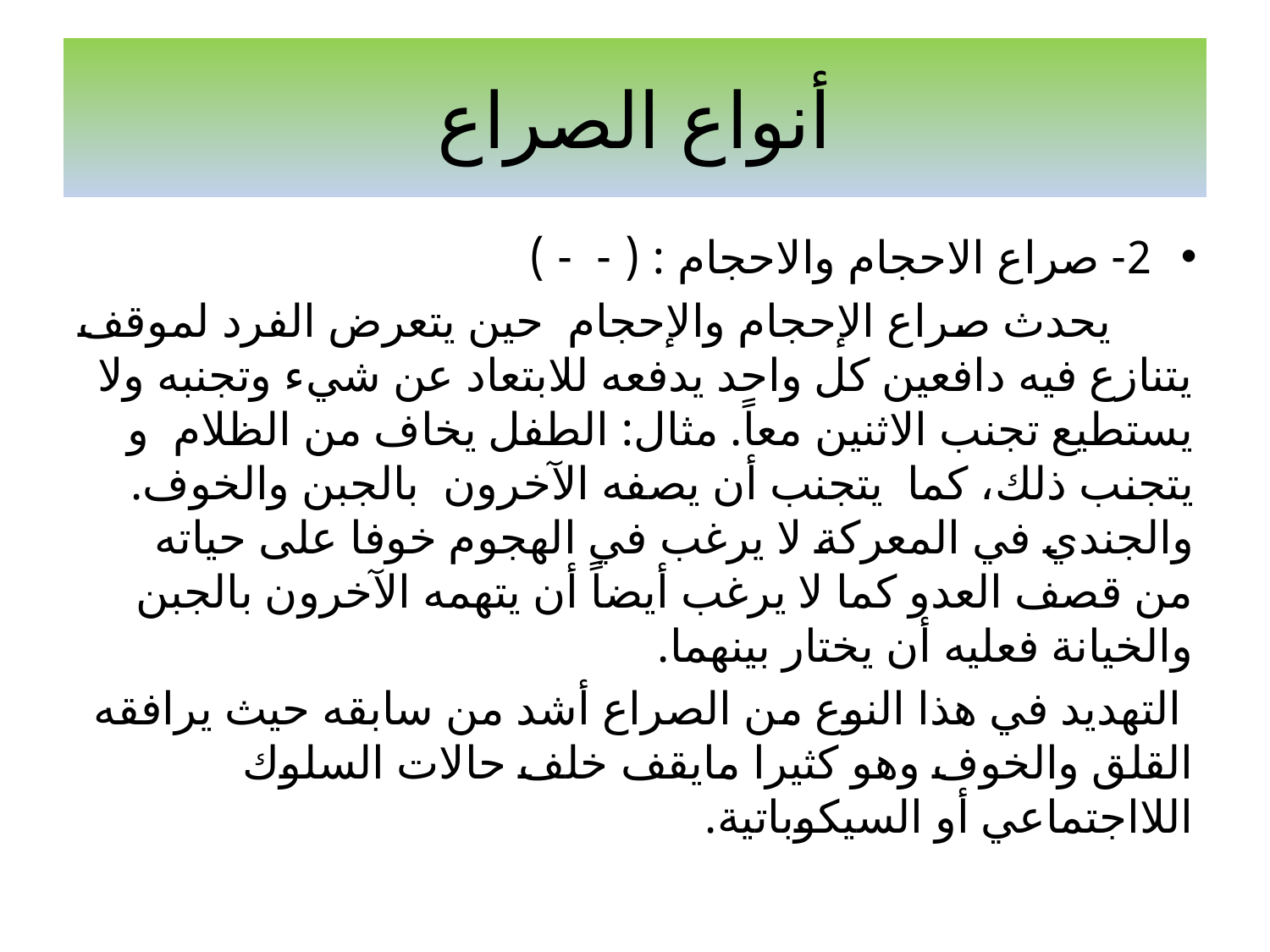

# أنواع الصراع
2- صراع الاحجام والاحجام : ( -  - )
       يحدث صراع الإحجام والإحجام  حين يتعرض الفرد لموقف يتنازع فيه دافعين كل واحد يدفعه للابتعاد عن شيء وتجنبه ولا يستطيع تجنب الاثنين معاً. مثال: الطفل يخاف من الظلام  و يتجنب ذلك، كما  يتجنب أن يصفه الآخرون  بالجبن والخوف.  والجندي في المعركة لا يرغب في الهجوم خوفا على حياته  من قصف العدو كما لا يرغب أيضاً أن يتهمه الآخرون بالجبن والخيانة فعليه أن يختار بينهما.
 التهديد في هذا النوع من الصراع أشد من سابقه حيث يرافقه القلق والخوف وهو كثيرا مايقف خلف حالات السلوك اللااجتماعي أو السيكوباتية.